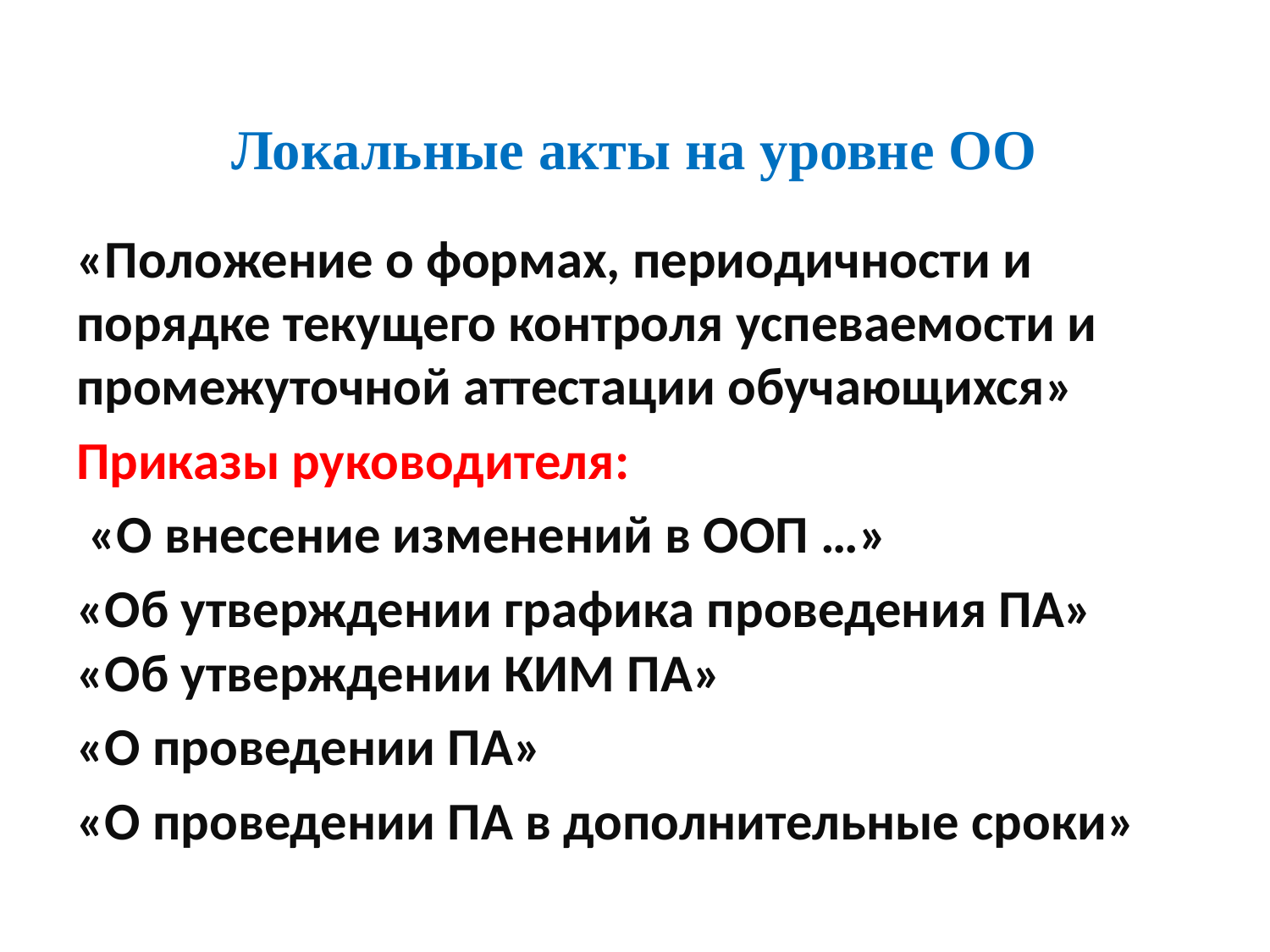

# Локальные акты на уровне ОО
«Положение о формах, периодичности и порядке текущего контроля успеваемости и промежуточной аттестации обучающихся»
Приказы руководителя:
 «О внесение изменений в ООП …»
«Об утверждении графика проведения ПА» «Об утверждении КИМ ПА»
«О проведении ПА»
«О проведении ПА в дополнительные сроки»